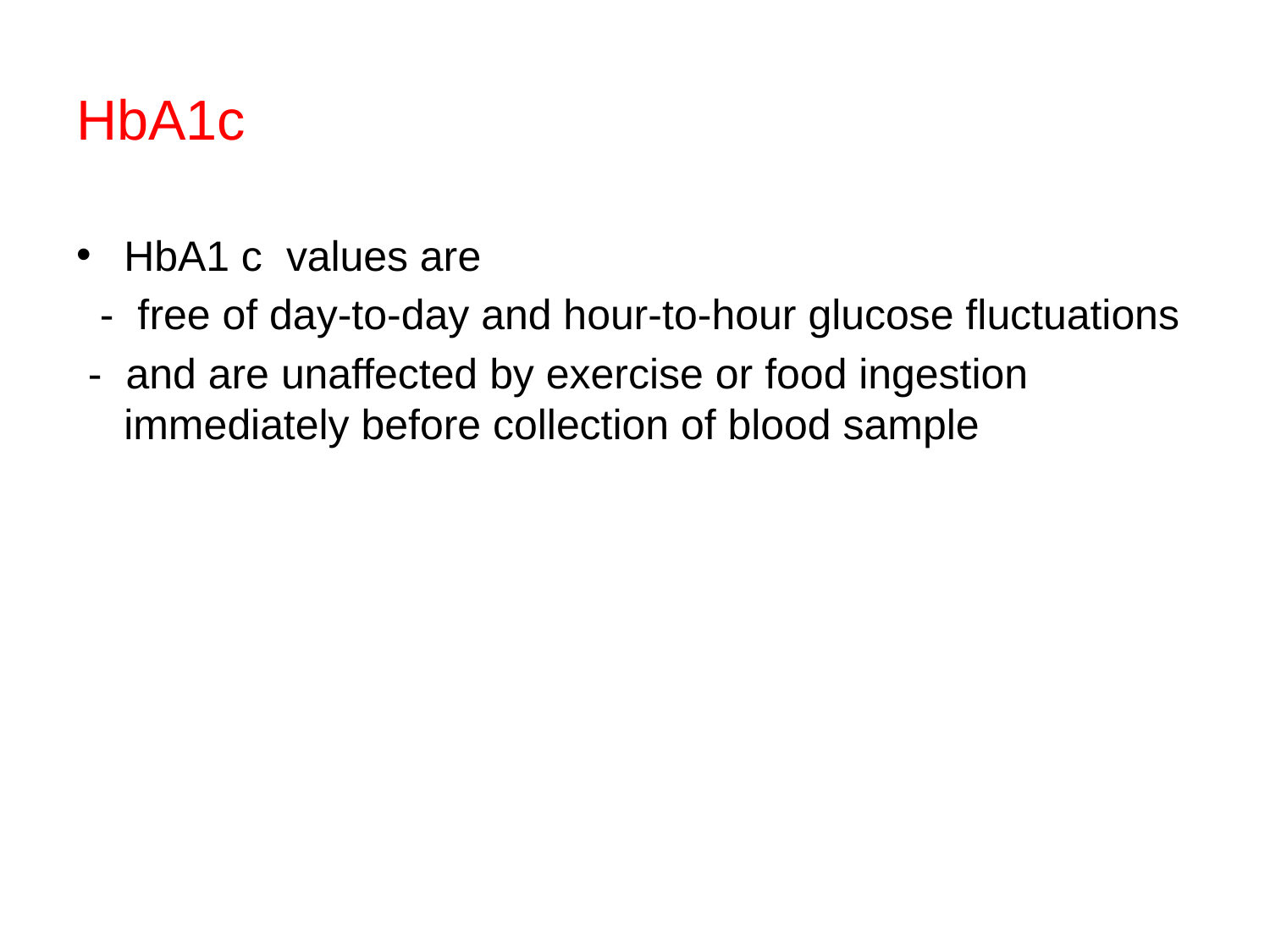

# HbA1c
HbA1 c  values are
  -  free of day-to-day and hour-to-hour glucose fluctuations
 -  and are unaffected by exercise or food ingestion immediately before collection of blood sample